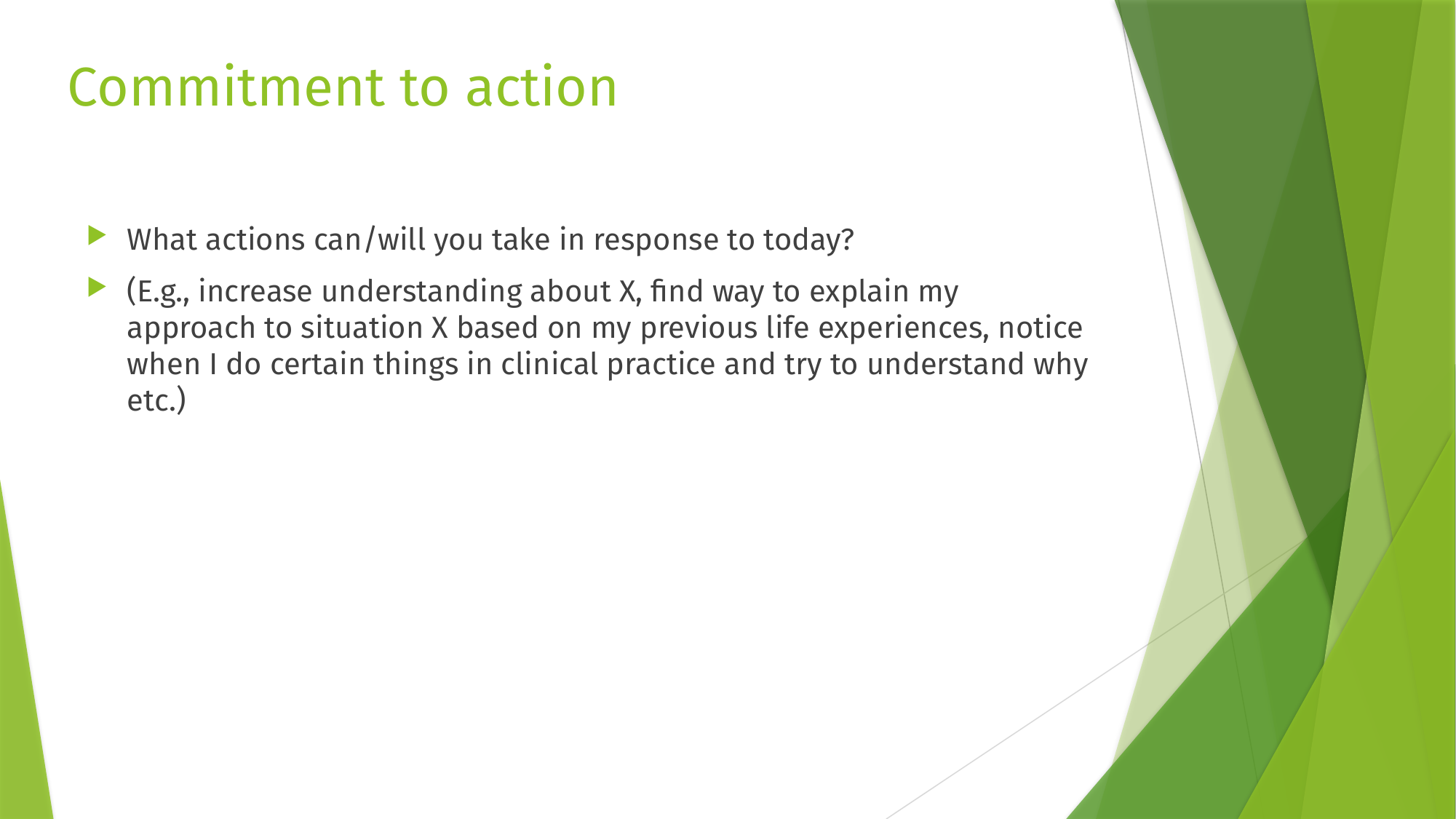

# Commitment to action
What actions can/will you take in response to today?
(E.g., increase understanding about X, find way to explain my approach to situation X based on my previous life experiences, notice when I do certain things in clinical practice and try to understand why etc.)